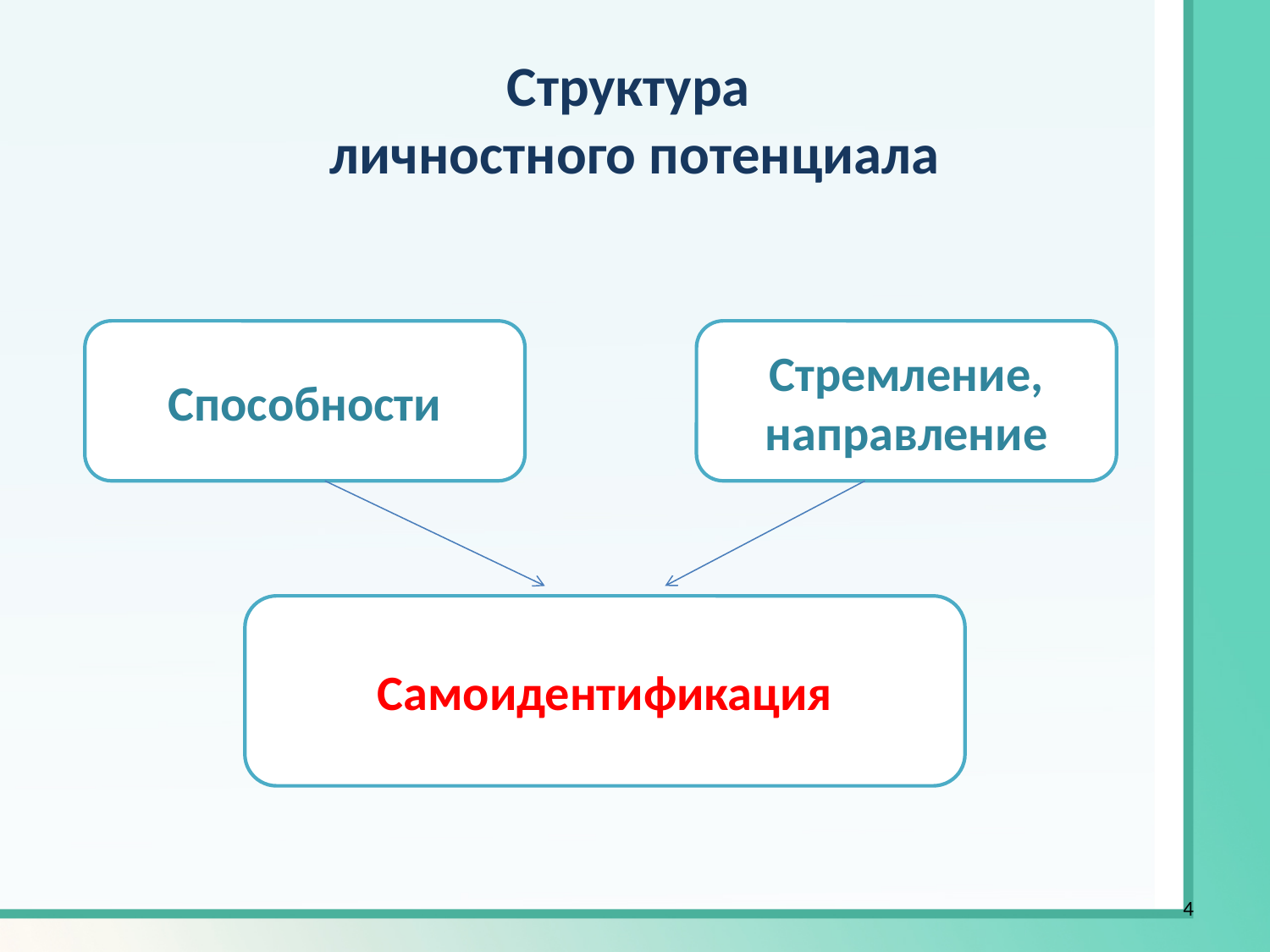

# Структура личностного потенциала
Способности
Стремление,
направление
Самоидентификация
4